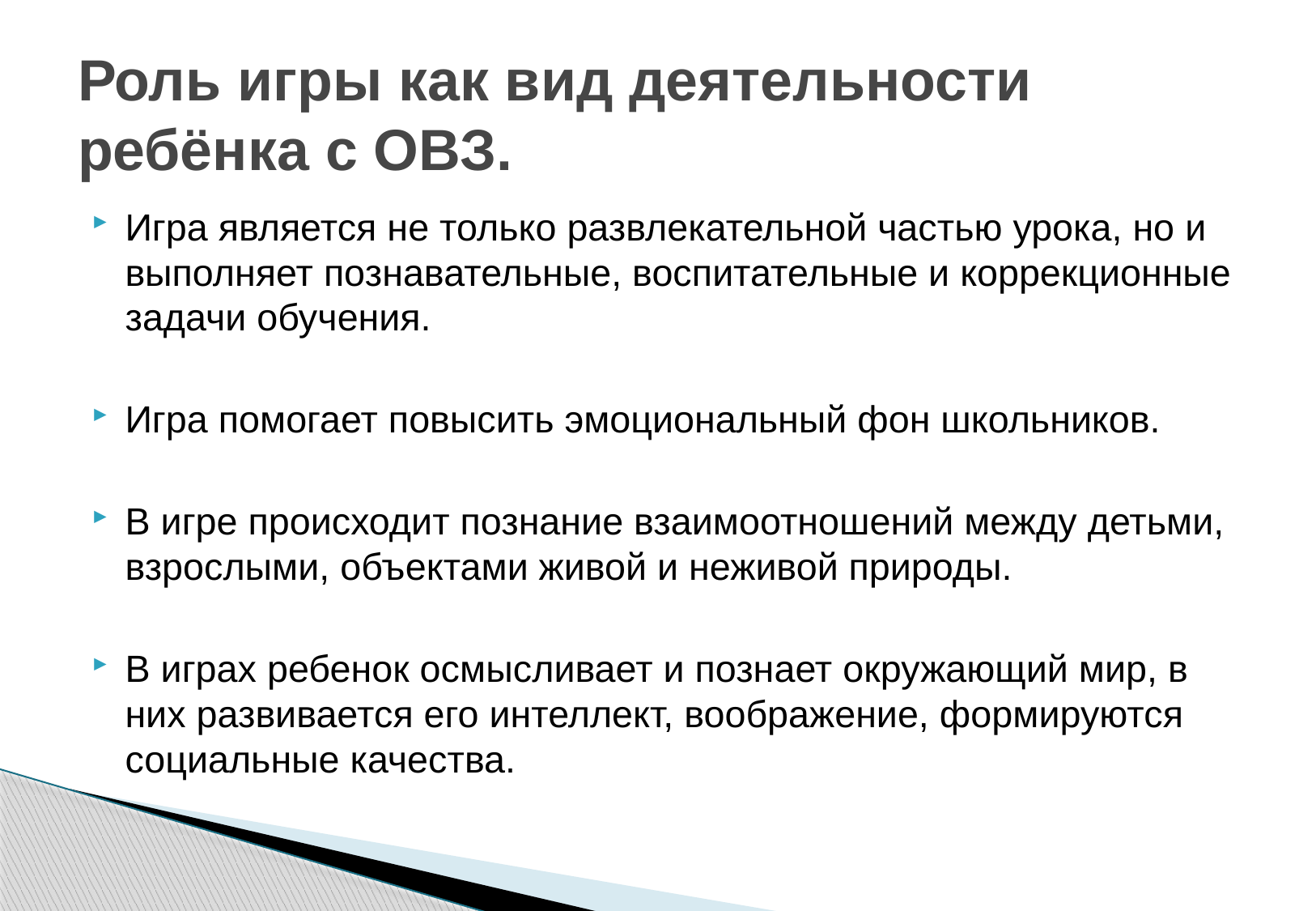

# Роль игры как вид деятельности ребёнка с ОВЗ.
Игра является не только развлекательной частью урока, но и выполняет познавательные, воспитательные и коррекционные задачи обучения.

Игра помогает повысить эмоциональный фон школьников.

В игре происходит познание взаимоотношений между детьми, взрослыми, объектами живой и неживой природы.

В играх ребенок осмысливает и познает окружающий мир, в них развивается его интеллект, воображение, формируются социальные качества.